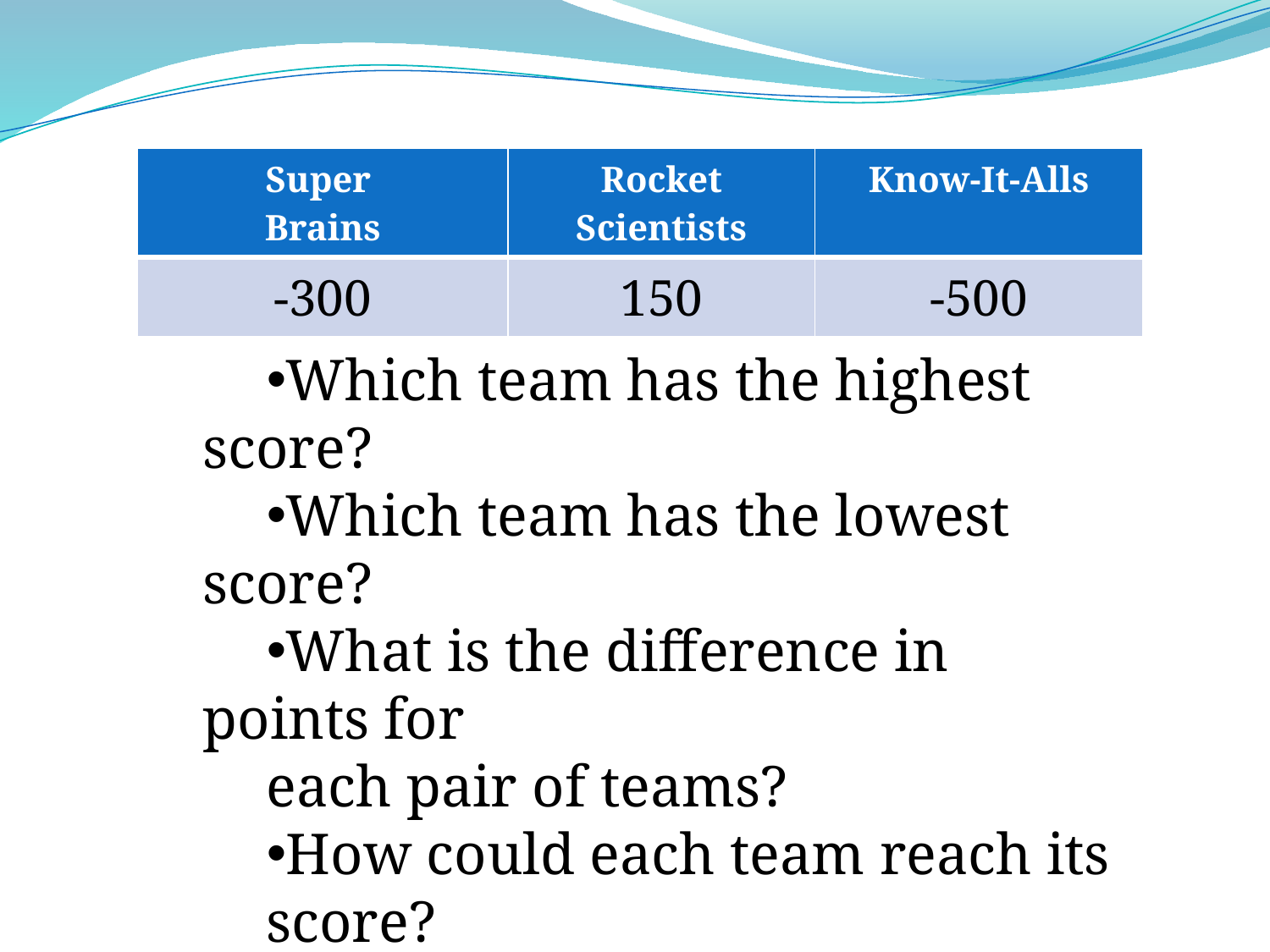

| Super Brains | Rocket Scientists | Know-It-Alls |
| --- | --- | --- |
| -300 | 150 | -500 |
Which team has the highest score?
Which team has the lowest score?
What is the difference in points for
each pair of teams?
How could each team reach its
score?